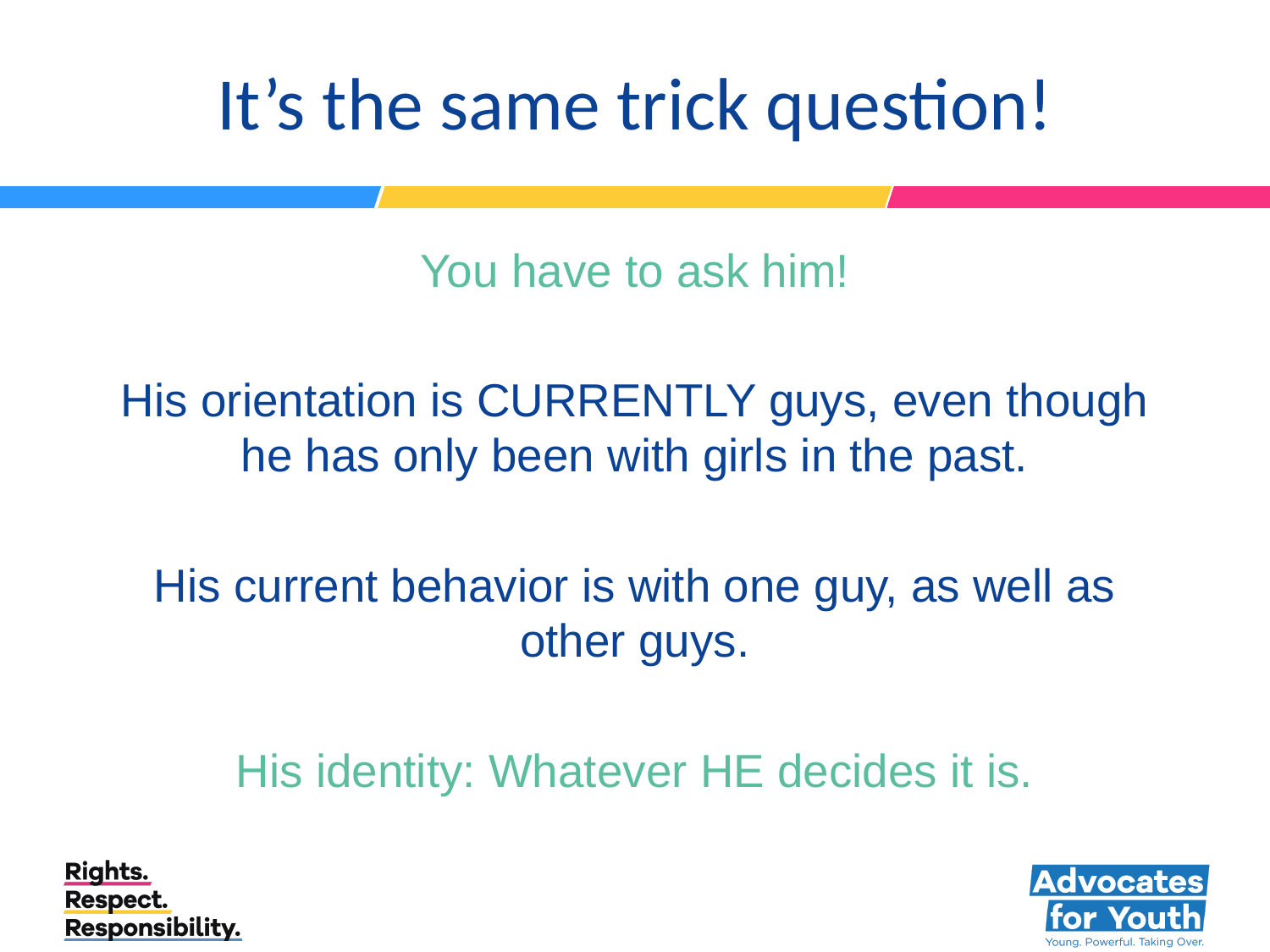

# It’s the same trick question!
You have to ask him!

His orientation is CURRENTLY guys, even though he has only been with girls in the past.

His current behavior is with one guy, as well as other guys.

His identity: Whatever HE decides it is.